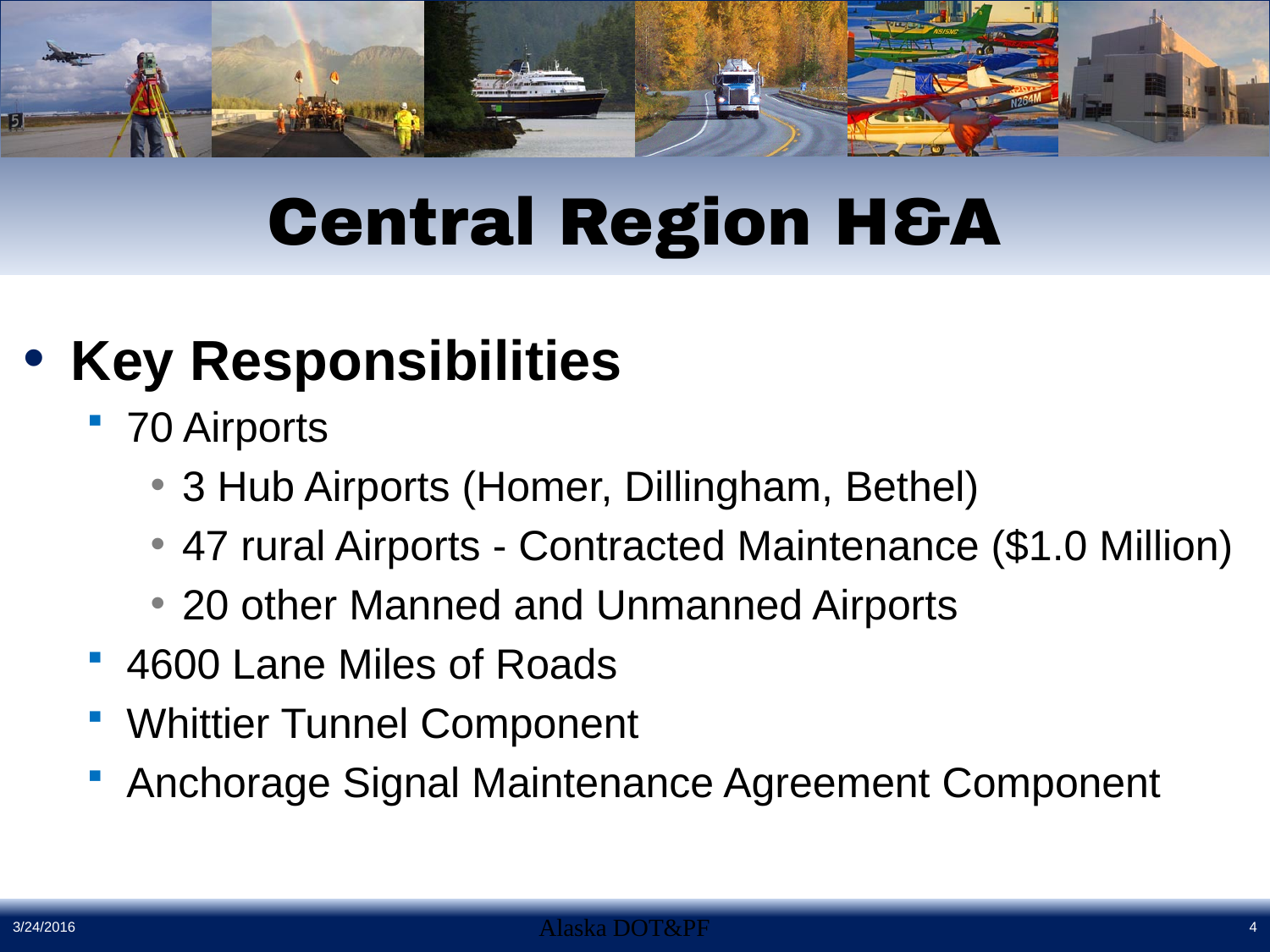

# Central Region H&A
Key Responsibilities
70 Airports
3 Hub Airports (Homer, Dillingham, Bethel)
47 rural Airports - Contracted Maintenance ($1.0 Million)
20 other Manned and Unmanned Airports
4600 Lane Miles of Roads
Whittier Tunnel Component
Anchorage Signal Maintenance Agreement Component
3/24/2016
Alaska DOT&PF
4